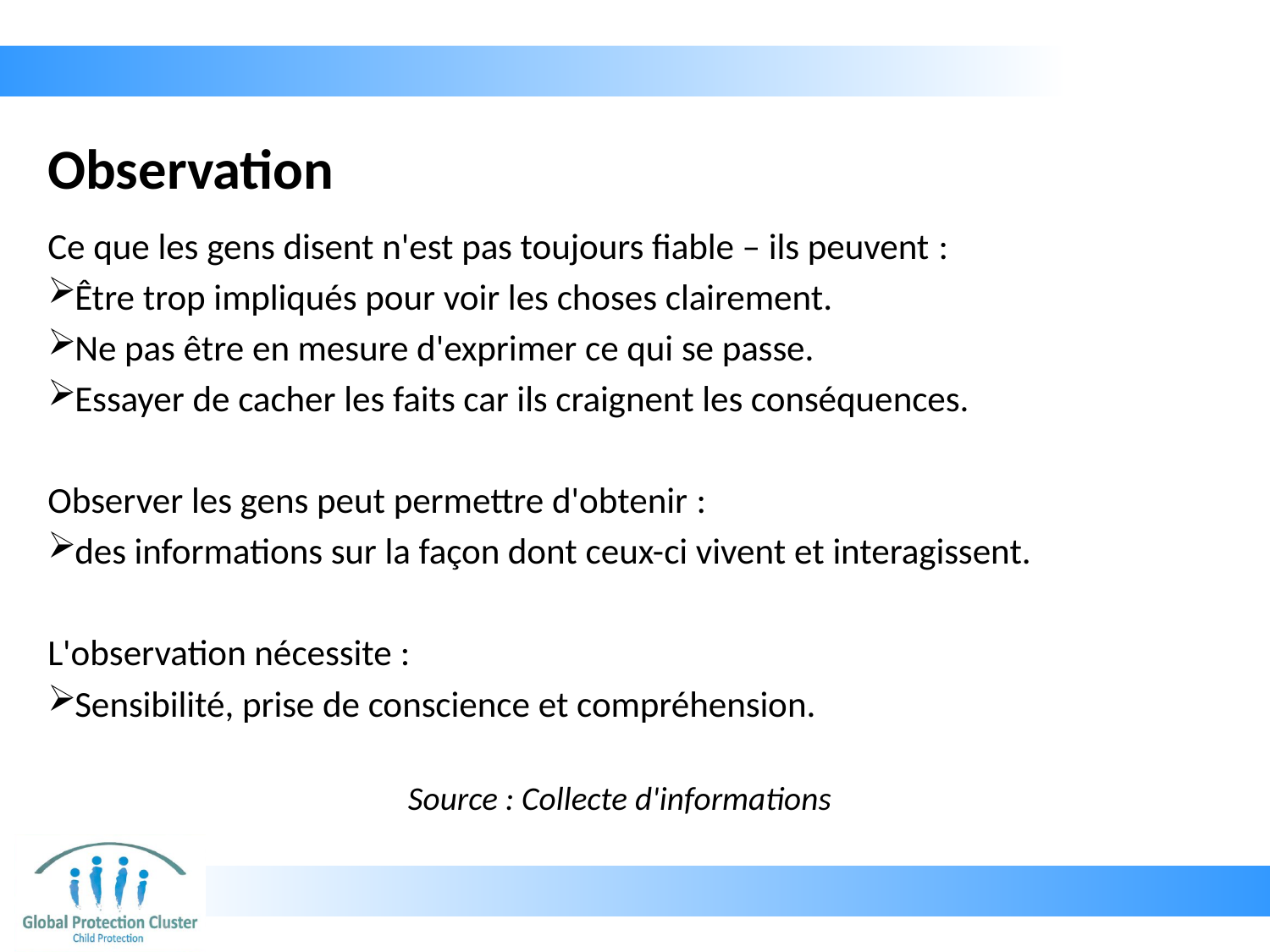

# Observation
Ce que les gens disent n'est pas toujours fiable – ils peuvent :
Être trop impliqués pour voir les choses clairement.
Ne pas être en mesure d'exprimer ce qui se passe.
Essayer de cacher les faits car ils craignent les conséquences.

Observer les gens peut permettre d'obtenir :
des informations sur la façon dont ceux-ci vivent et interagissent.

L'observation nécessite :
Sensibilité, prise de conscience et compréhension.

Source : Collecte d'informations